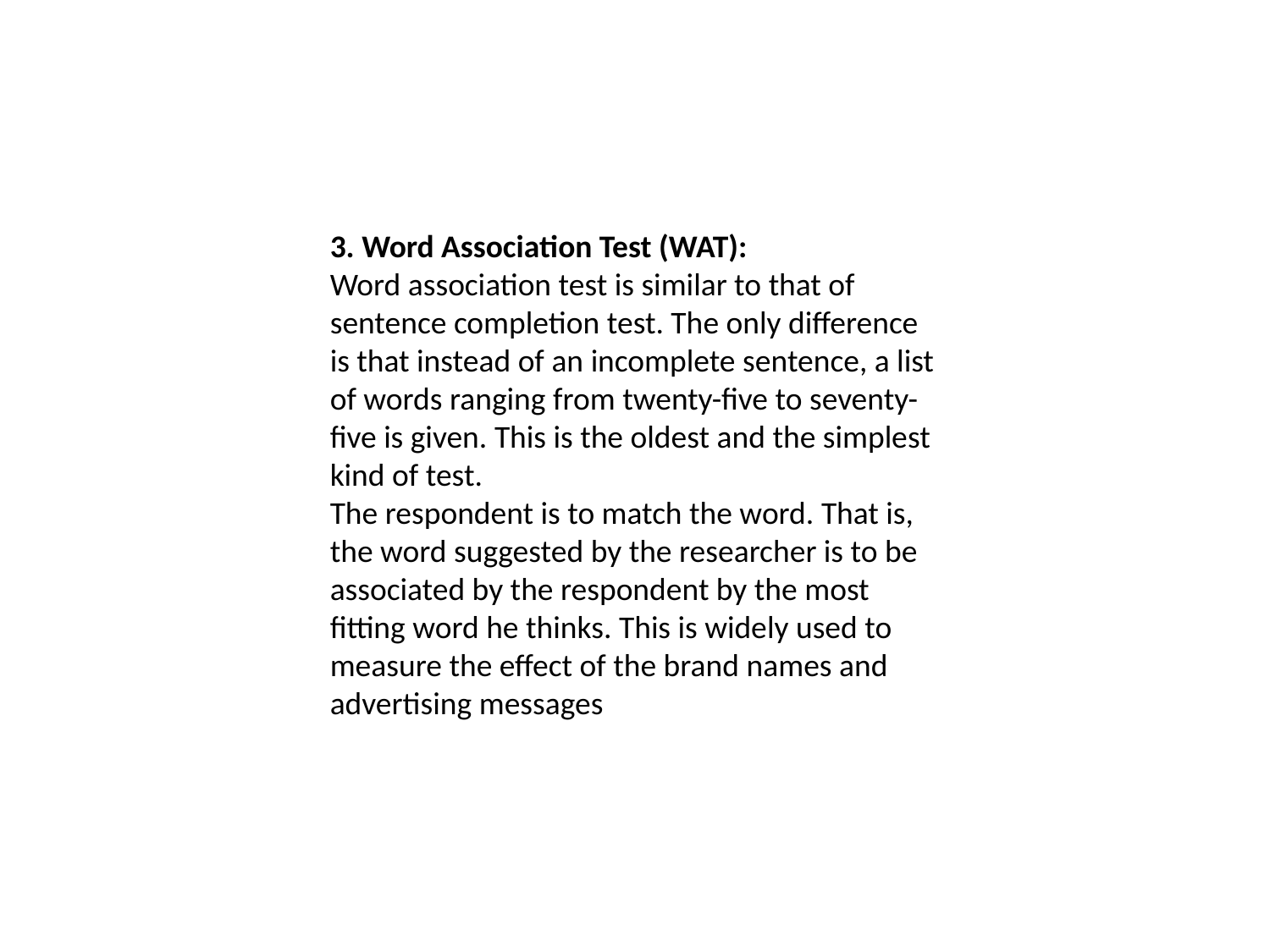

3. Word Association Test (WAT):
Word association test is similar to that of sentence completion test. The only difference is that instead of an incomplete sentence, a list of words ranging from twenty-five to seventy-five is given. This is the oldest and the simplest kind of test.
The respondent is to match the word. That is, the word suggested by the researcher is to be associated by the respondent by the most fitting word he thinks. This is widely used to measure the effect of the brand names and advertising messages